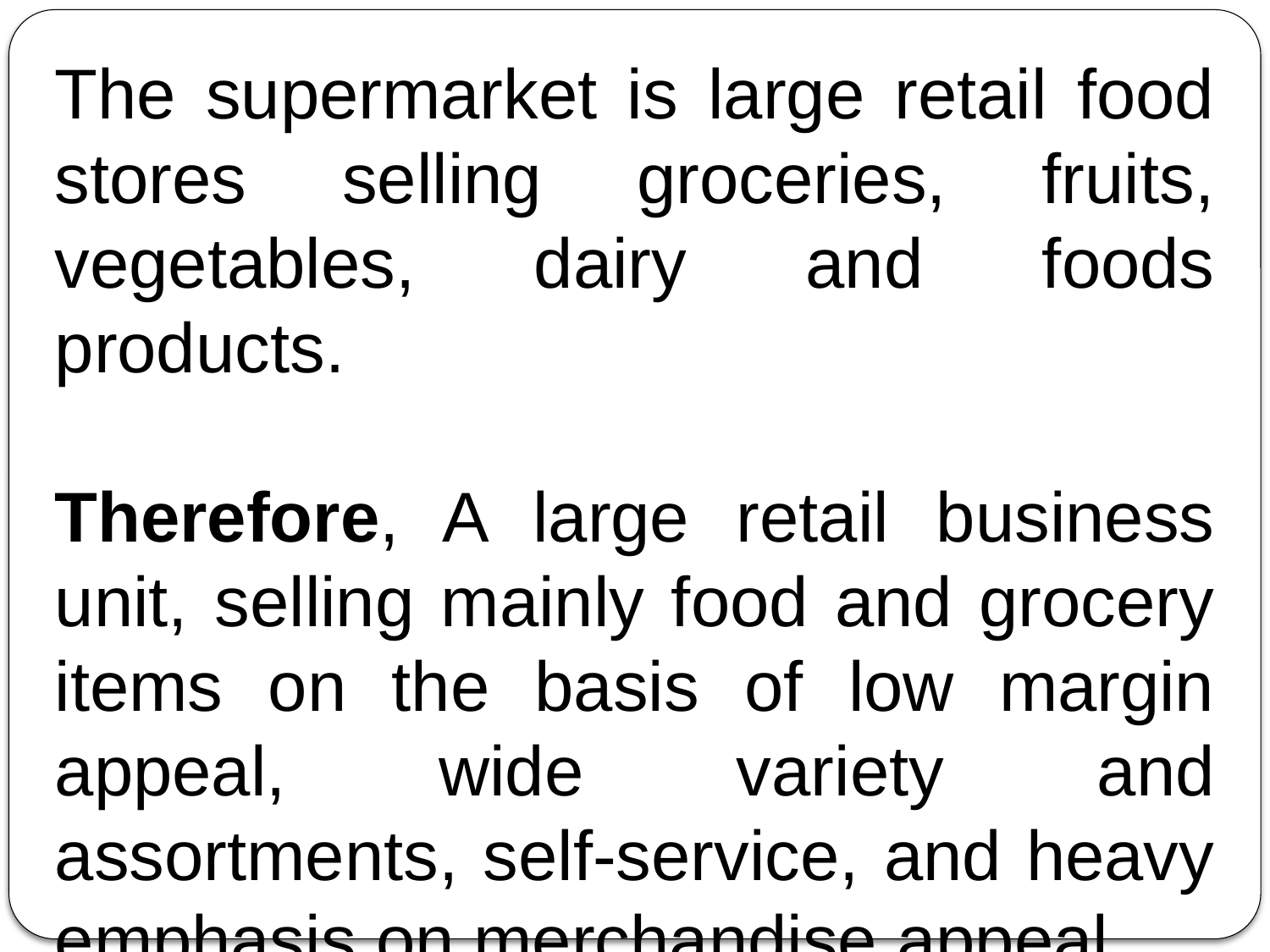

The supermarket is large retail food stores selling groceries, fruits, vegetables, dairy and foods products.

Therefore, A large retail business unit, selling mainly food and grocery items on the basis of low margin appeal, wide variety and assortments, self-service, and heavy emphasis on merchandise appeal.